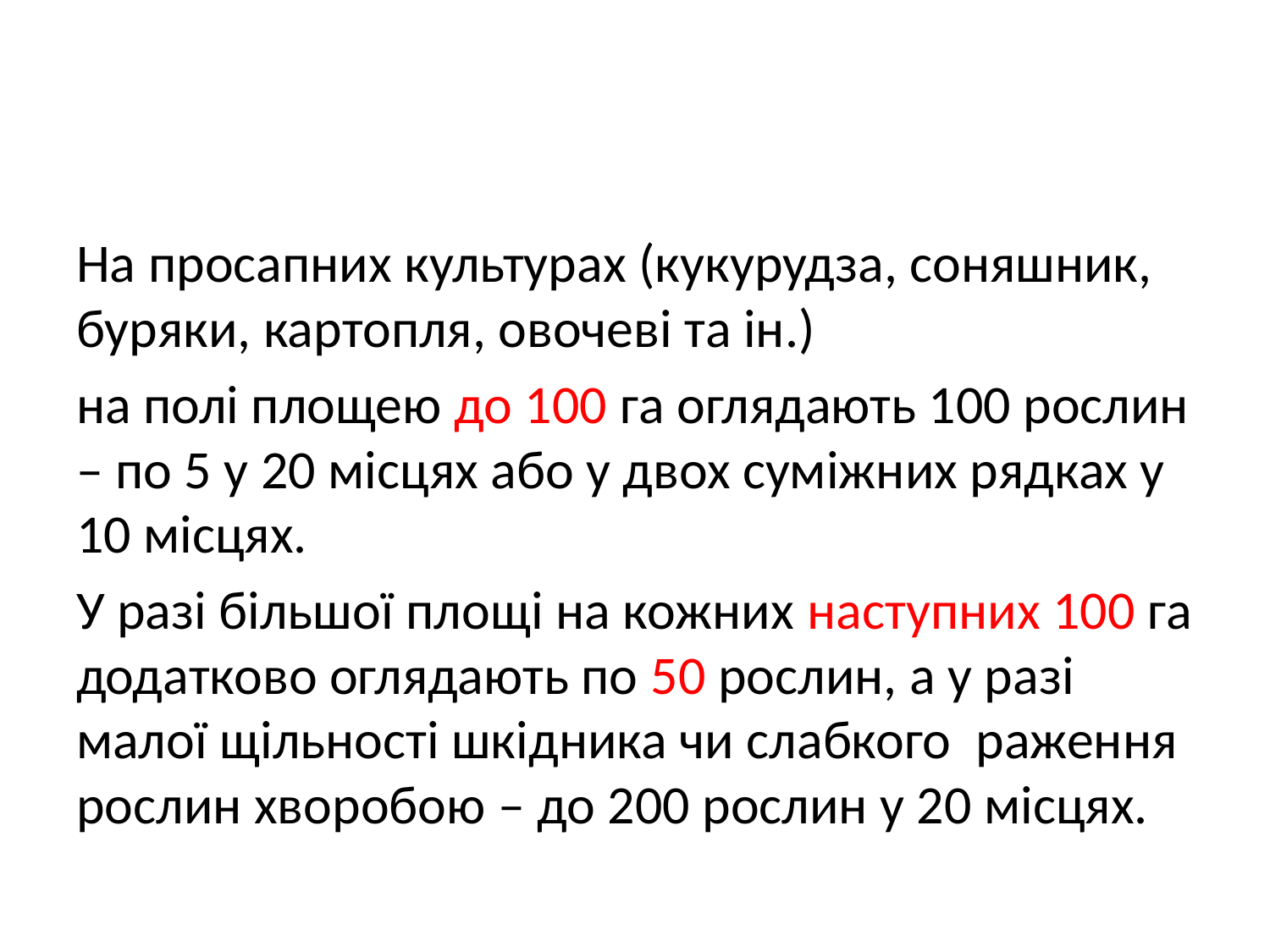

На просапних культурах (кукурудза, соняшник, буряки, картопля, овочеві та ін.)
на полі площею до 100 га оглядають 100 рослин – по 5 у 20 місцях або у двох суміжних рядках у 10 місцях.
У разі більшої площі на кожних наступних 100 га додатково оглядають по 50 рослин, а у разі малої щільності шкідника чи слабкого  раження рослин хворобою – до 200 рослин у 20 місцях.